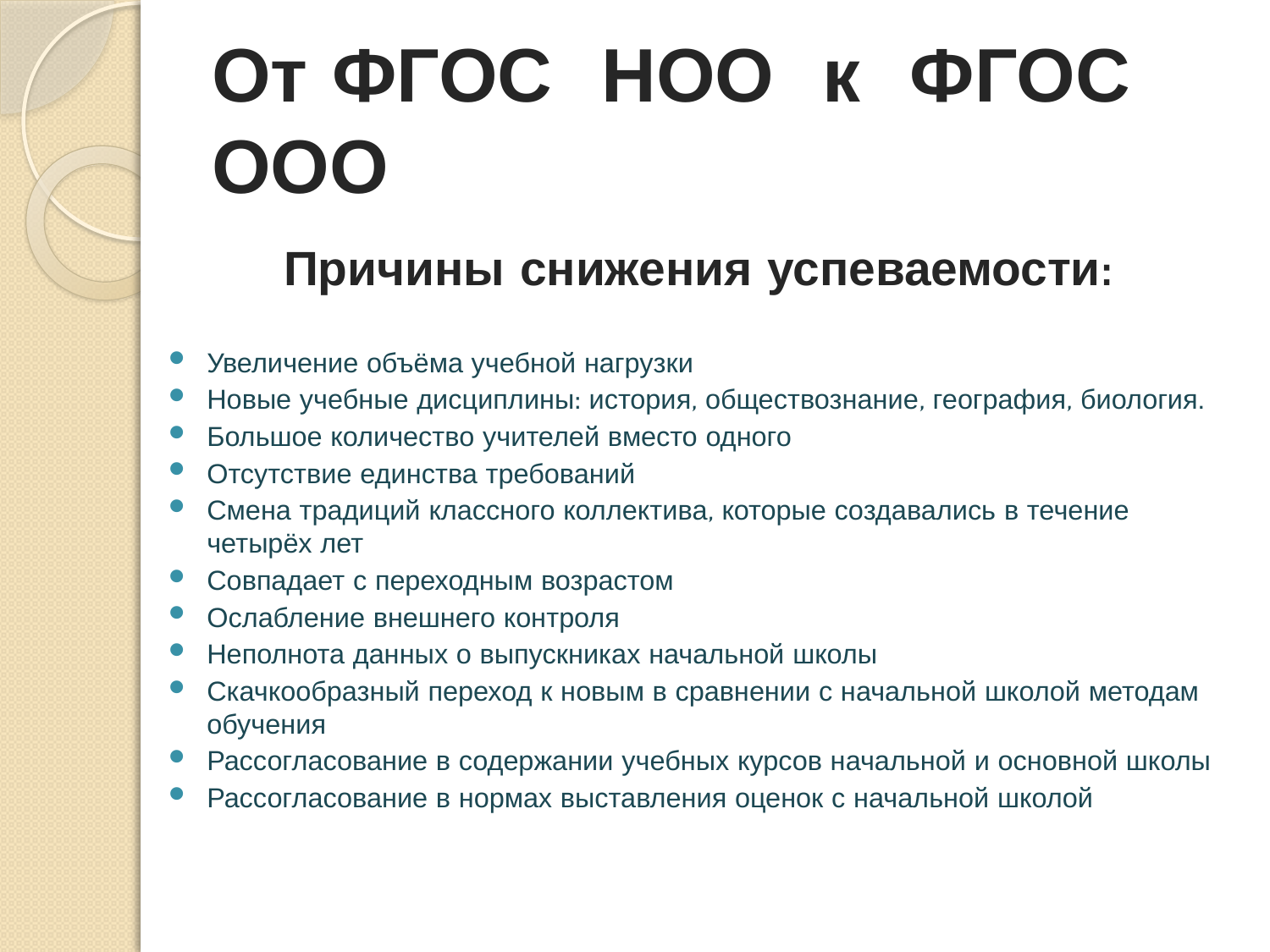

# От ФГОС  НОО  к  ФГОС  ООО

Причины снижения успеваемости:

Увеличение объёма учебной нагрузки
Новые учебные дисциплины: история, обществознание, география, биология.
Большое количество учителей вместо одного
Отсутствие единства требований
Смена традиций классного коллектива, которые создавались в течение четырёх лет
Совпадает с переходным возрастом
Ослабление внешнего контроля
Неполнота данных о выпускниках начальной школы
Скачкообразный переход к новым в сравнении с начальной школой методам обучения
Рассогласование в содержании учебных курсов начальной и основной школы
Рассогласование в нормах выставления оценок с начальной школой